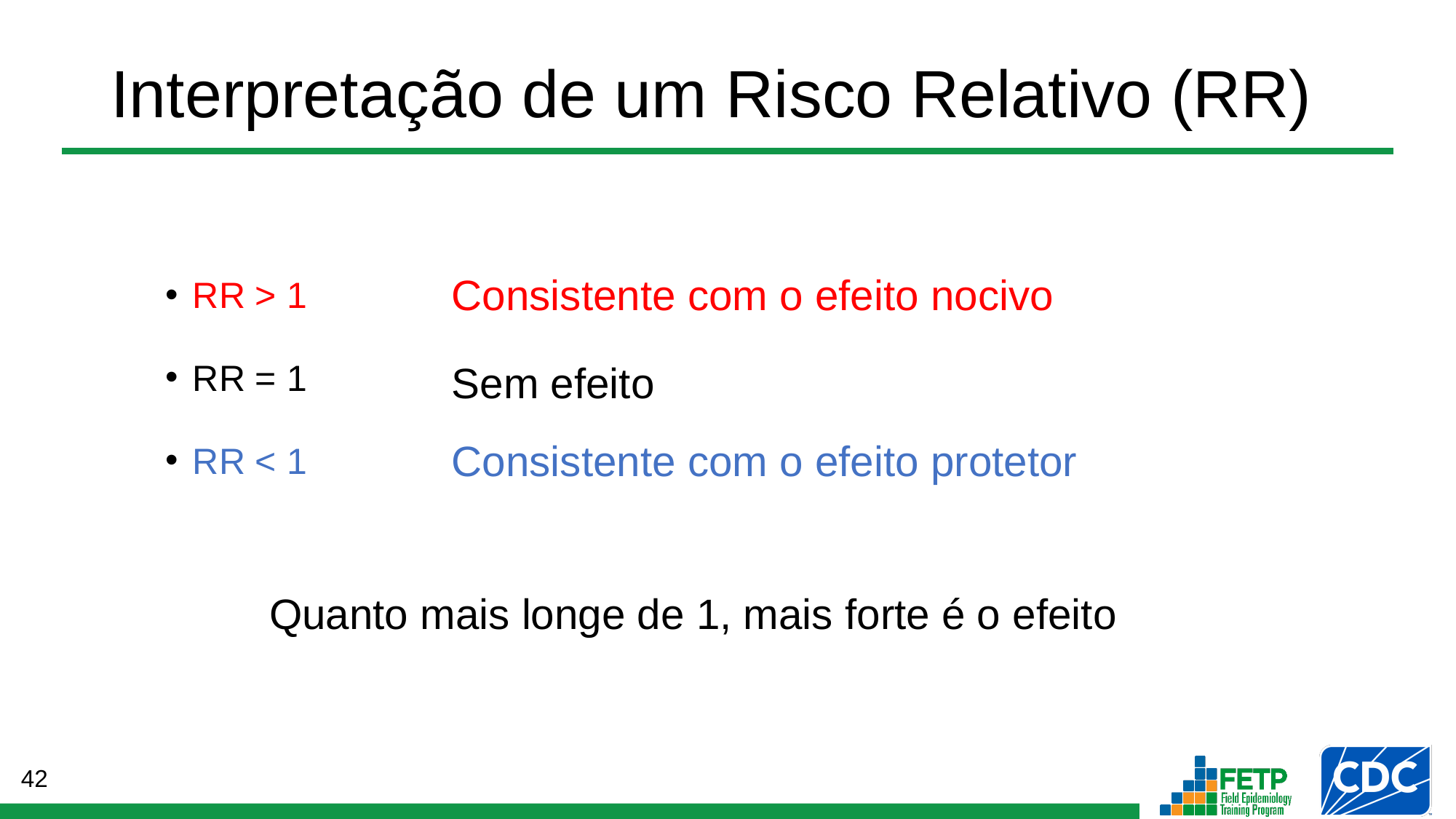

# Interpretação de um Risco Relativo (RR)

RR > 1
RR = 1
RR < 1

Consistente com o efeito nocivo
Sem efeito
Consistente com o efeito protetor
Quanto mais longe de 1, mais forte é o efeito